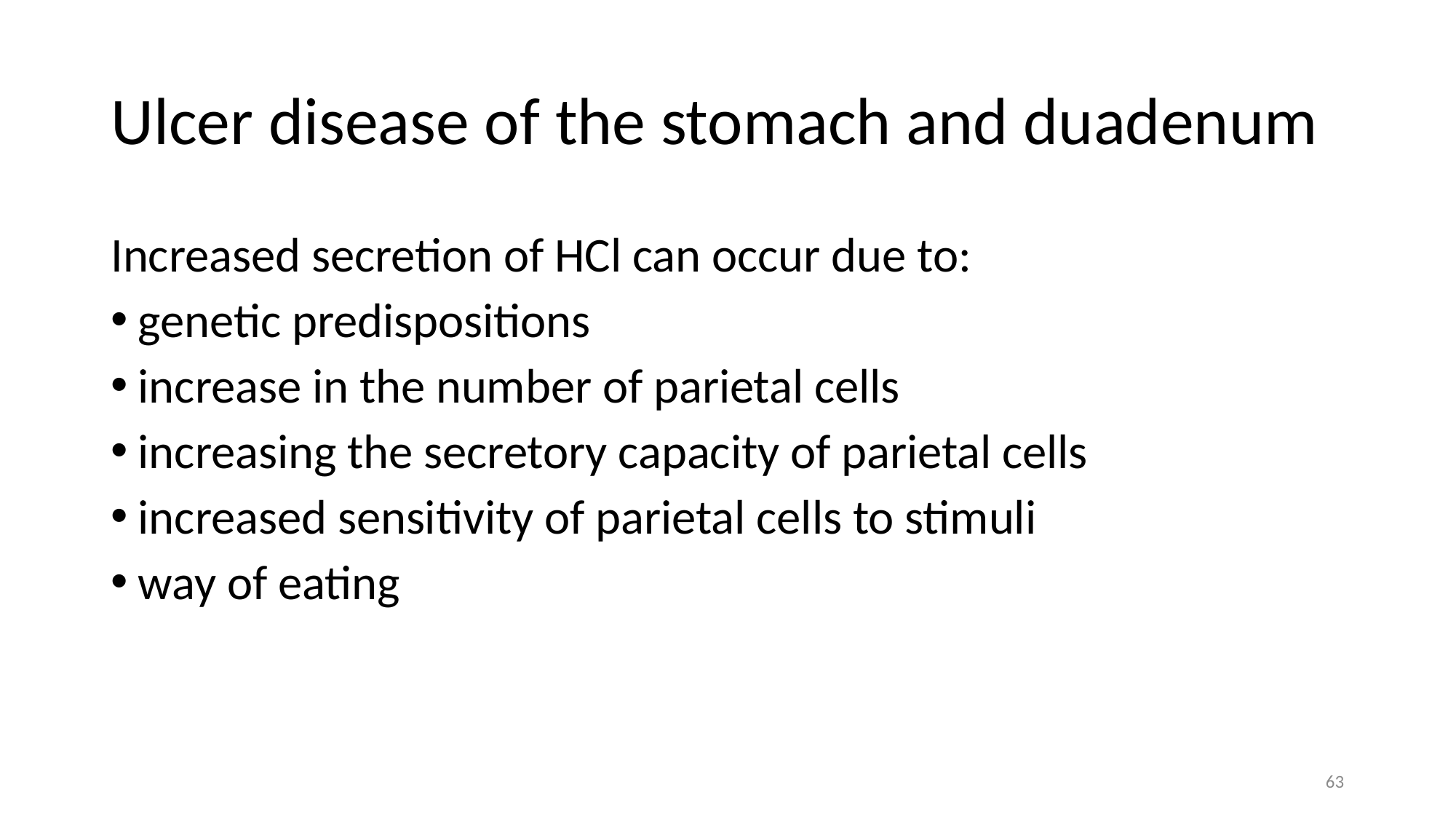

# Ulcer disease of the stomach and duadenum
Increased secretion of HCl can occur due to:
genetic predispositions
increase in the number of parietal cells
increasing the secretory capacity of parietal cells
increased sensitivity of parietal cells to stimuli
way of eating
63